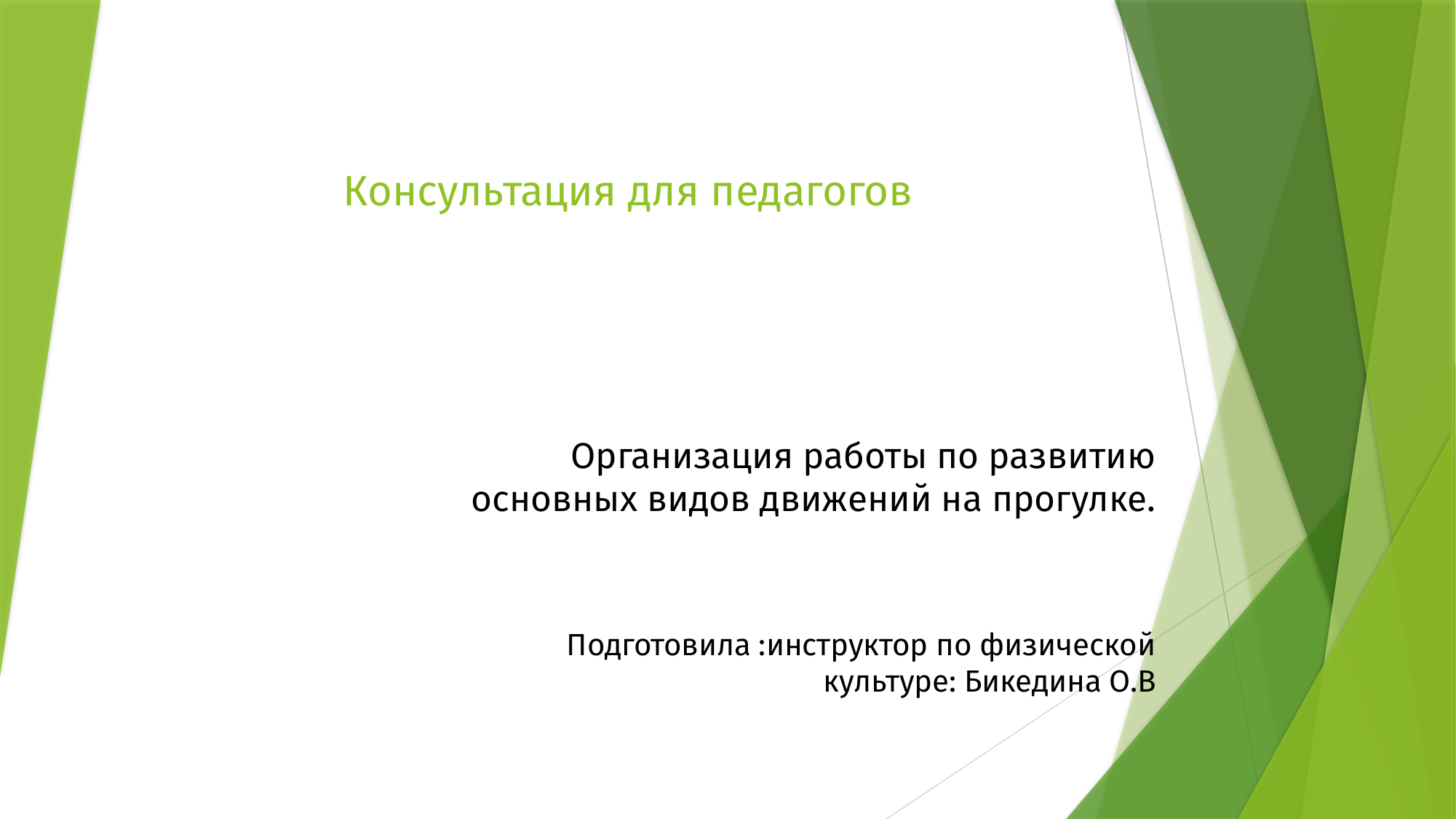

# Консультация для педагогов
Организация работы по развитию основных видов движений на прогулке.

    Подготовила :инструктор по физической культуре: Бикедина О.В